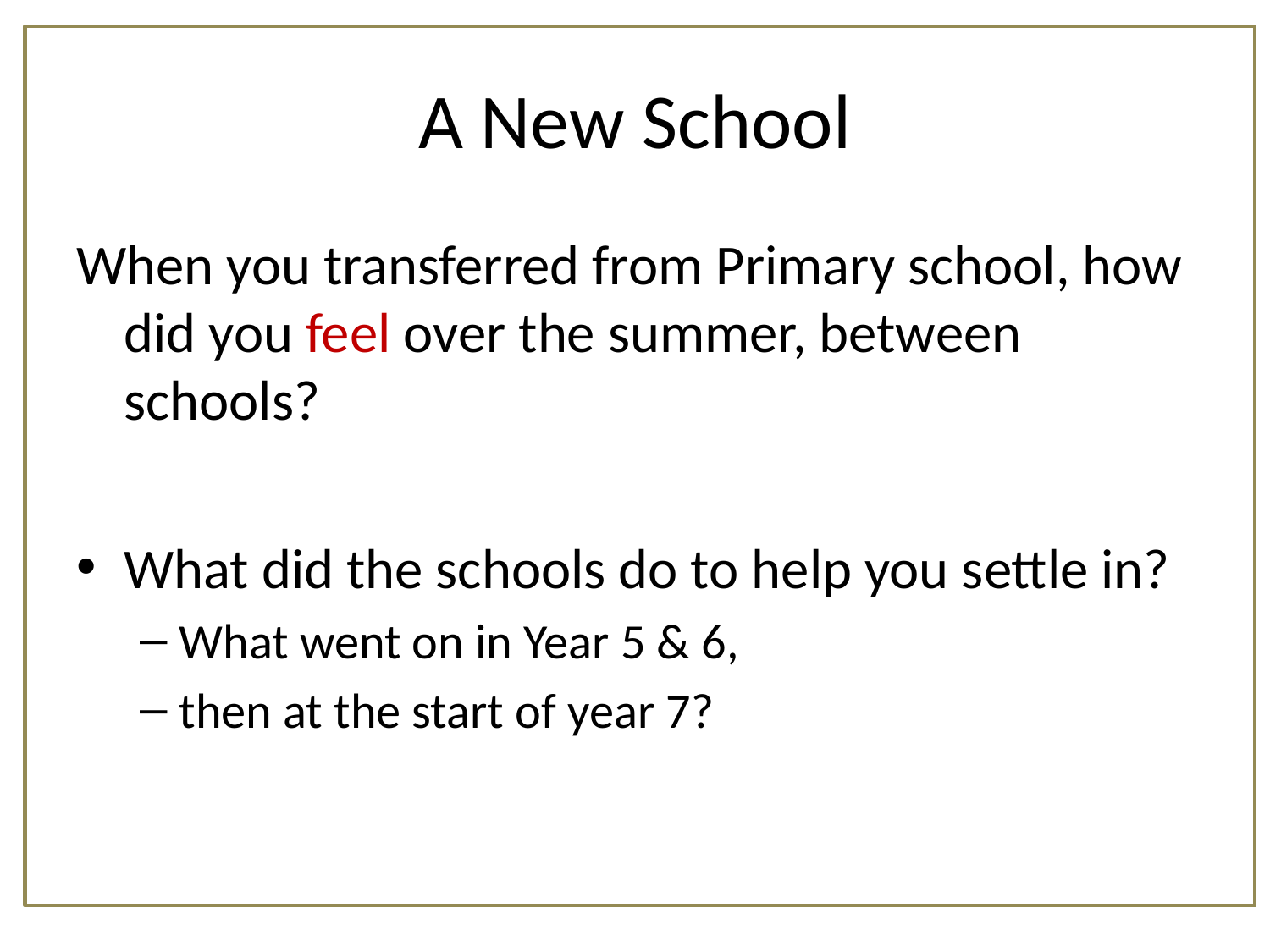

# A New School
When you transferred from Primary school, how did you feel over the summer, between schools?

What did the schools do to help you settle in?
What went on in Year 5 & 6,
then at the start of year 7?